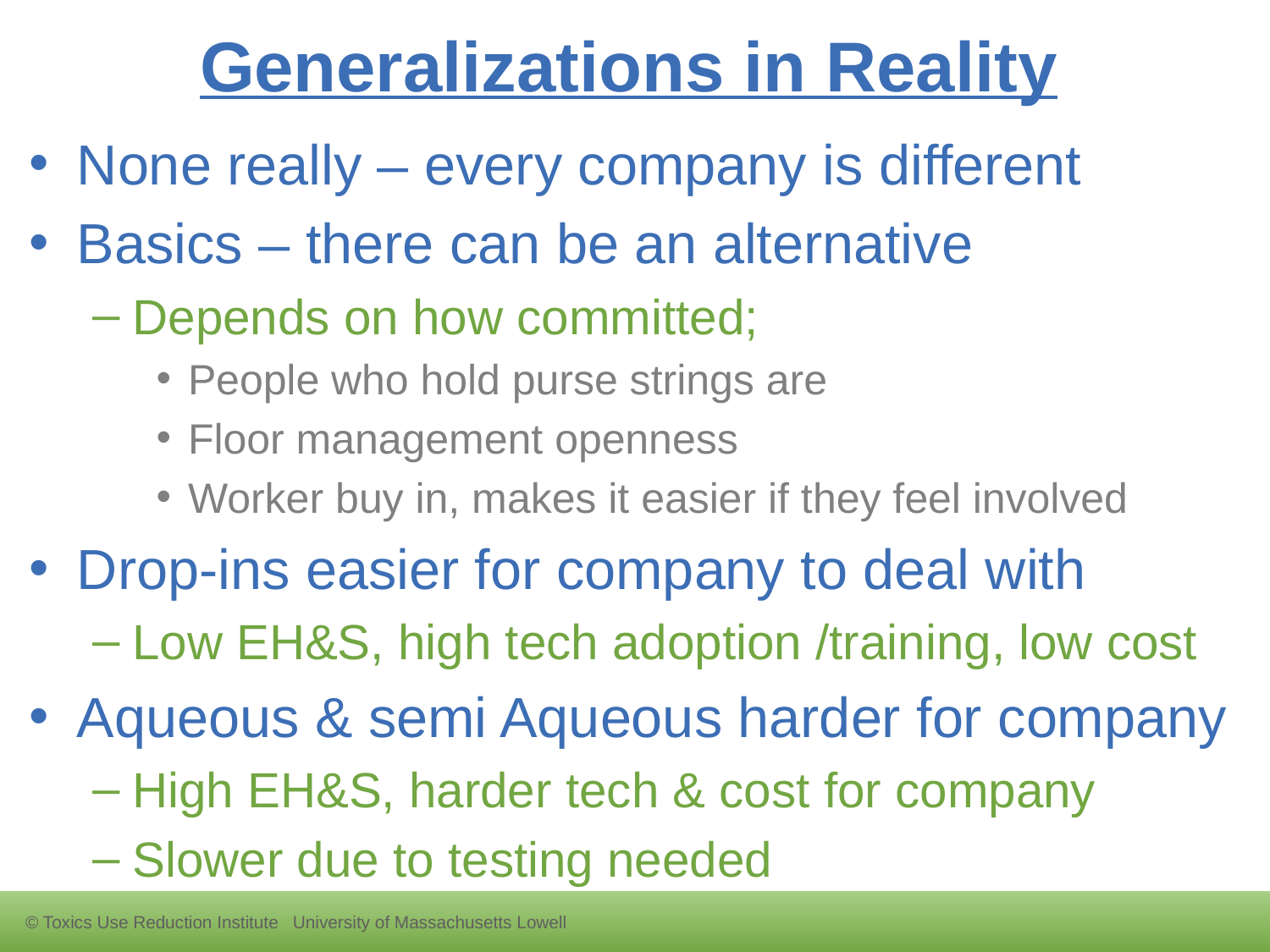

# Generalizations in Reality
None really – every company is different
Basics – there can be an alternative
Depends on how committed;
People who hold purse strings are
Floor management openness
Worker buy in, makes it easier if they feel involved
Drop-ins easier for company to deal with
Low EH&S, high tech adoption /training, low cost
Aqueous & semi Aqueous harder for company
High EH&S, harder tech & cost for company
Slower due to testing needed